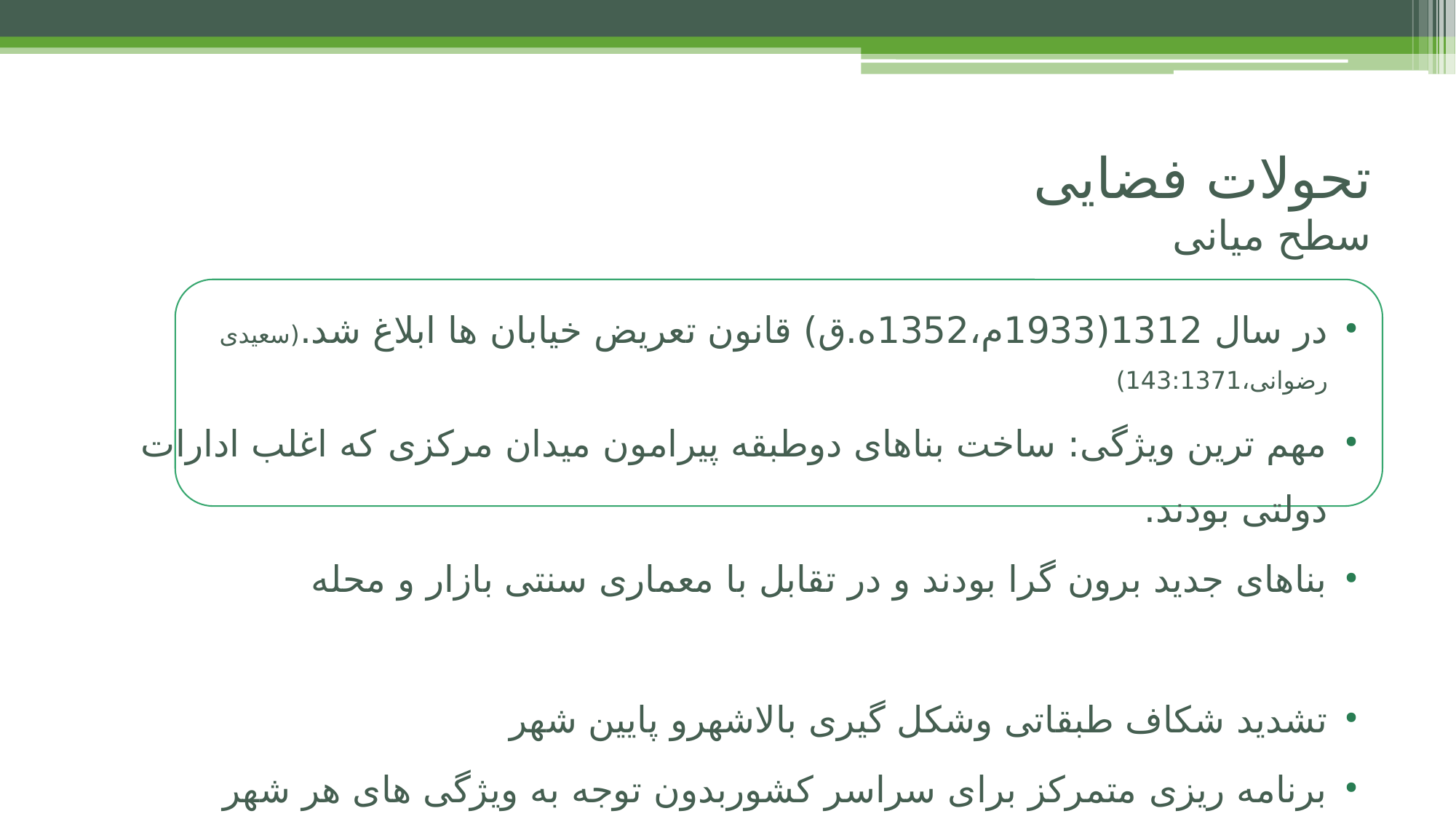

# تحولات فضایی سطح میانی
در سال 1312(1933م،1352ه.ق) قانون تعریض خیابان ها ابلاغ شد.(سعیدی رضوانی،143:1371)
مهم ترین ویژگی: ساخت بناهای دوطبقه پیرامون میدان مرکزی که اغلب ادارات دولتی بودند.
بناهای جدید برون گرا بودند و در تقابل با معماری سنتی بازار و محله

تشدید شکاف طبقاتی وشکل گیری بالاشهرو پایین شهر
برنامه ریزی متمرکز برای سراسر کشوربدون توجه به ویژگی های هر شهر
بدست گرفتن اختیار موقوفات